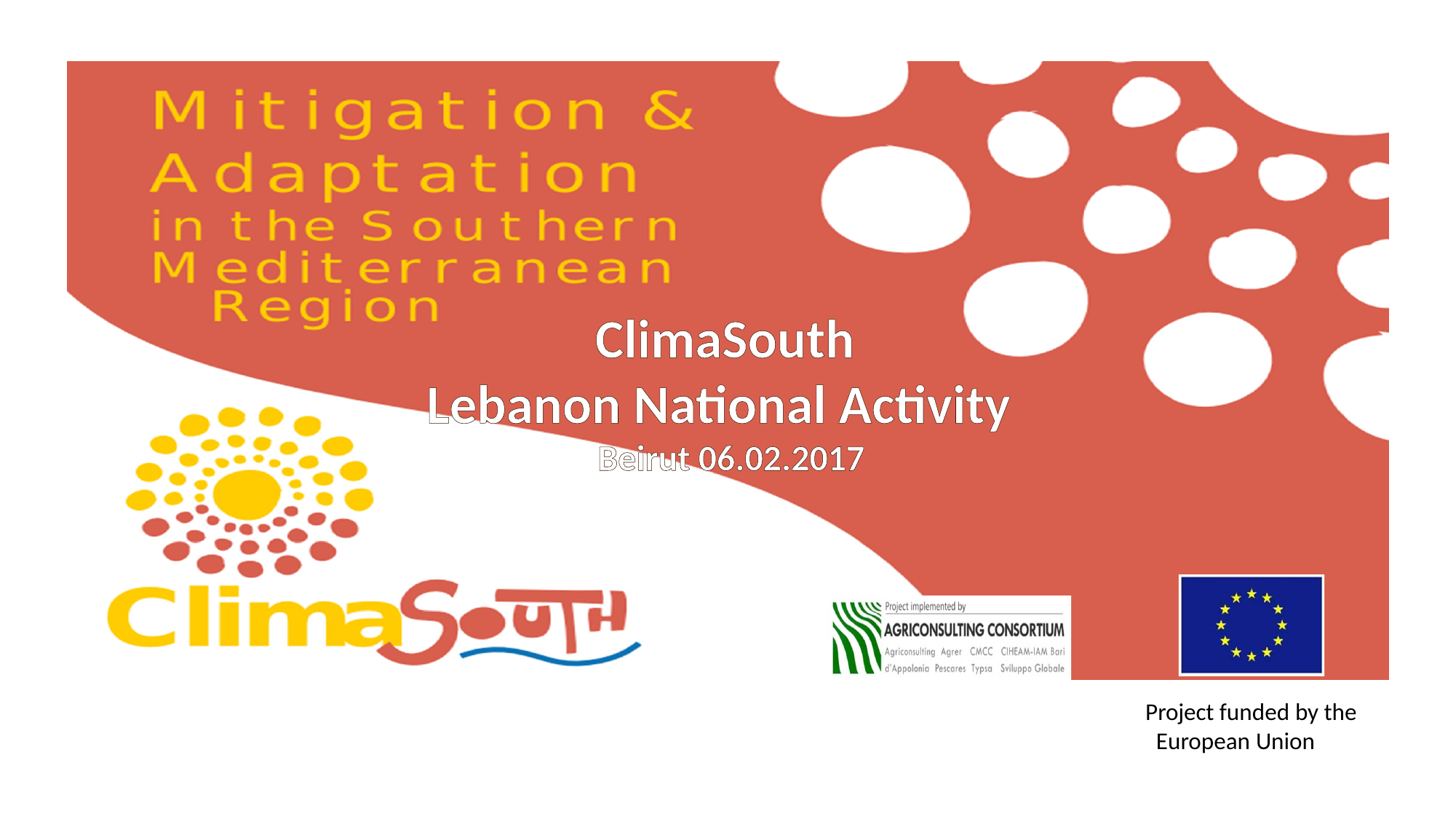

ClimaSouth
Lebanon National Activity
Beirut 06.02.2017

Project funded by the  European Union